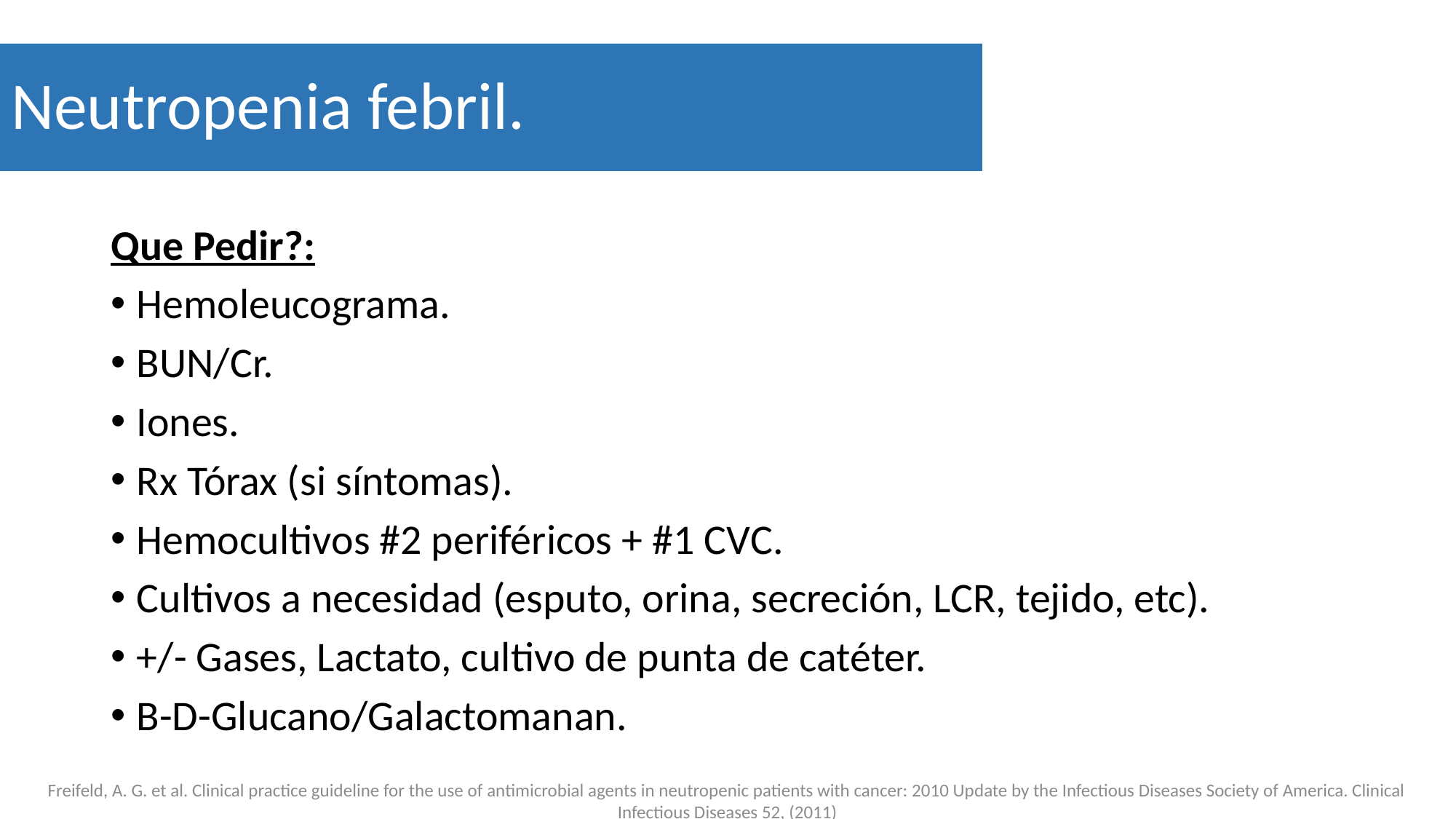

Neutropenia febril.
#
Que Pedir?:
Hemoleucograma.
BUN/Cr.
Iones.
Rx Tórax (si síntomas).
Hemocultivos #2 periféricos + #1 CVC.
Cultivos a necesidad (esputo, orina, secreción, LCR, tejido, etc).
+/- Gases, Lactato, cultivo de punta de catéter.
B-D-Glucano/Galactomanan.
Freifeld, A. G. et al. Clinical practice guideline for the use of antimicrobial agents in neutropenic patients with cancer: 2010 Update by the Infectious Diseases Society of America. Clinical Infectious Diseases 52, (2011)